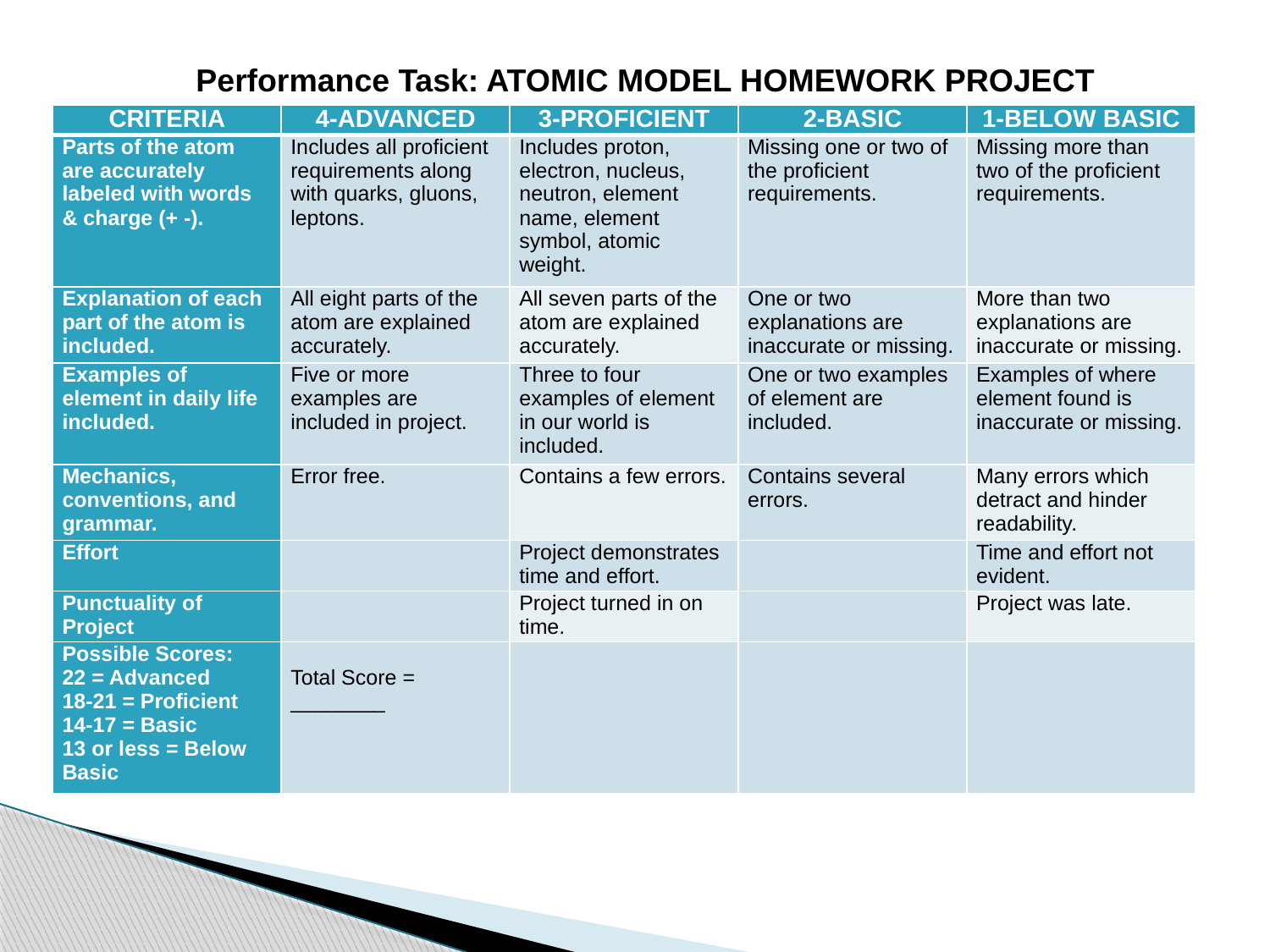

Performance Task: ATOMIC MODEL HOMEWORK PROJECT
| CRITERIA | 4-ADVANCED | 3-PROFICIENT | 2-BASIC | 1-BELOW BASIC |
| --- | --- | --- | --- | --- |
| Parts of the atom are accurately labeled with words & charge (+ -). | Includes all proficient requirements along with quarks, gluons, leptons. | Includes proton, electron, nucleus, neutron, element name, element symbol, atomic weight. | Missing one or two of the proficient requirements. | Missing more than two of the proficient requirements. |
| Explanation of each part of the atom is included. | All eight parts of the atom are explained accurately. | All seven parts of the atom are explained accurately. | One or two explanations are inaccurate or missing. | More than two explanations are inaccurate or missing. |
| Examples of element in daily life included. | Five or more examples are included in project. | Three to four examples of element in our world is included. | One or two examples of element are included. | Examples of where element found is inaccurate or missing. |
| Mechanics, conventions, and grammar. | Error free. | Contains a few errors. | Contains several errors. | Many errors which detract and hinder readability. |
| Effort |  | Project demonstrates time and effort. |  | Time and effort not evident. |
| Punctuality of Project |  | Project turned in on time. |  | Project was late. |
| Possible Scores: 22 = Advanced 18-21 = Proficient 14-17 = Basic 13 or less = Below Basic | Total Score = \_\_\_\_\_\_\_\_ |  |  |  |